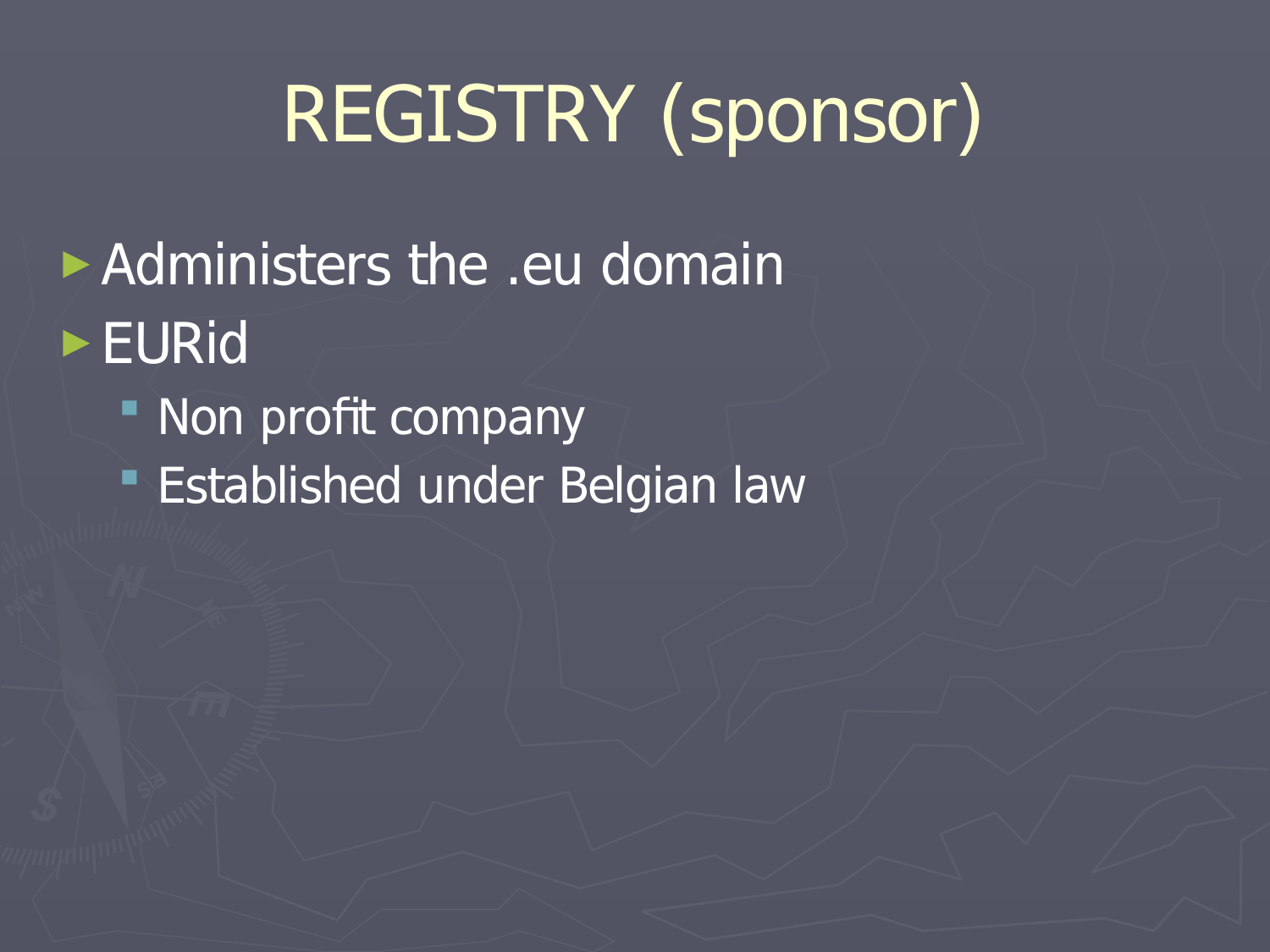

REGISTRY (sponsor)
Administers the .eu domain
EURid
Non profit company
Established under Belgian law